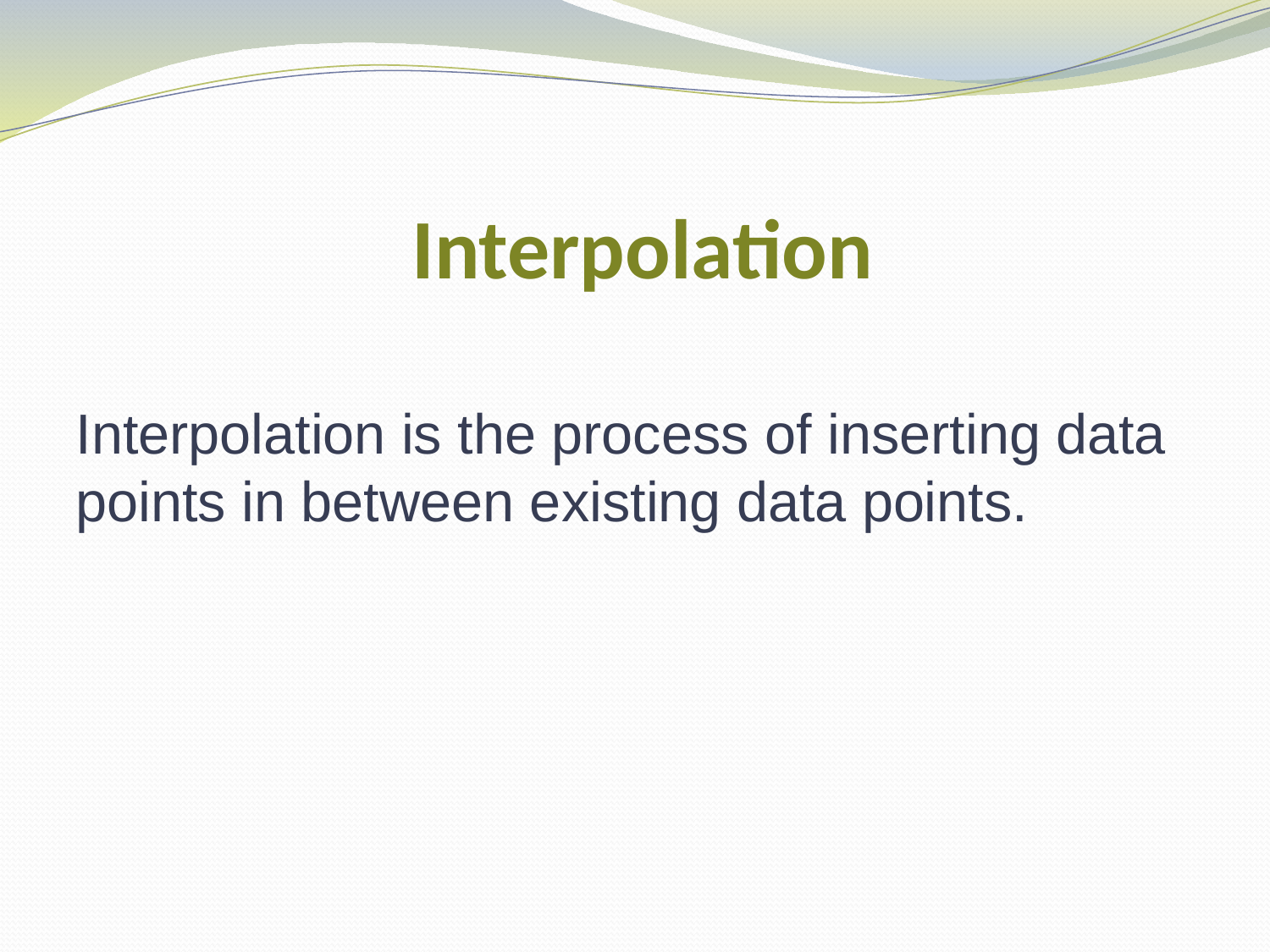

# Interpolation
Interpolation is the process of inserting data points in between existing data points.